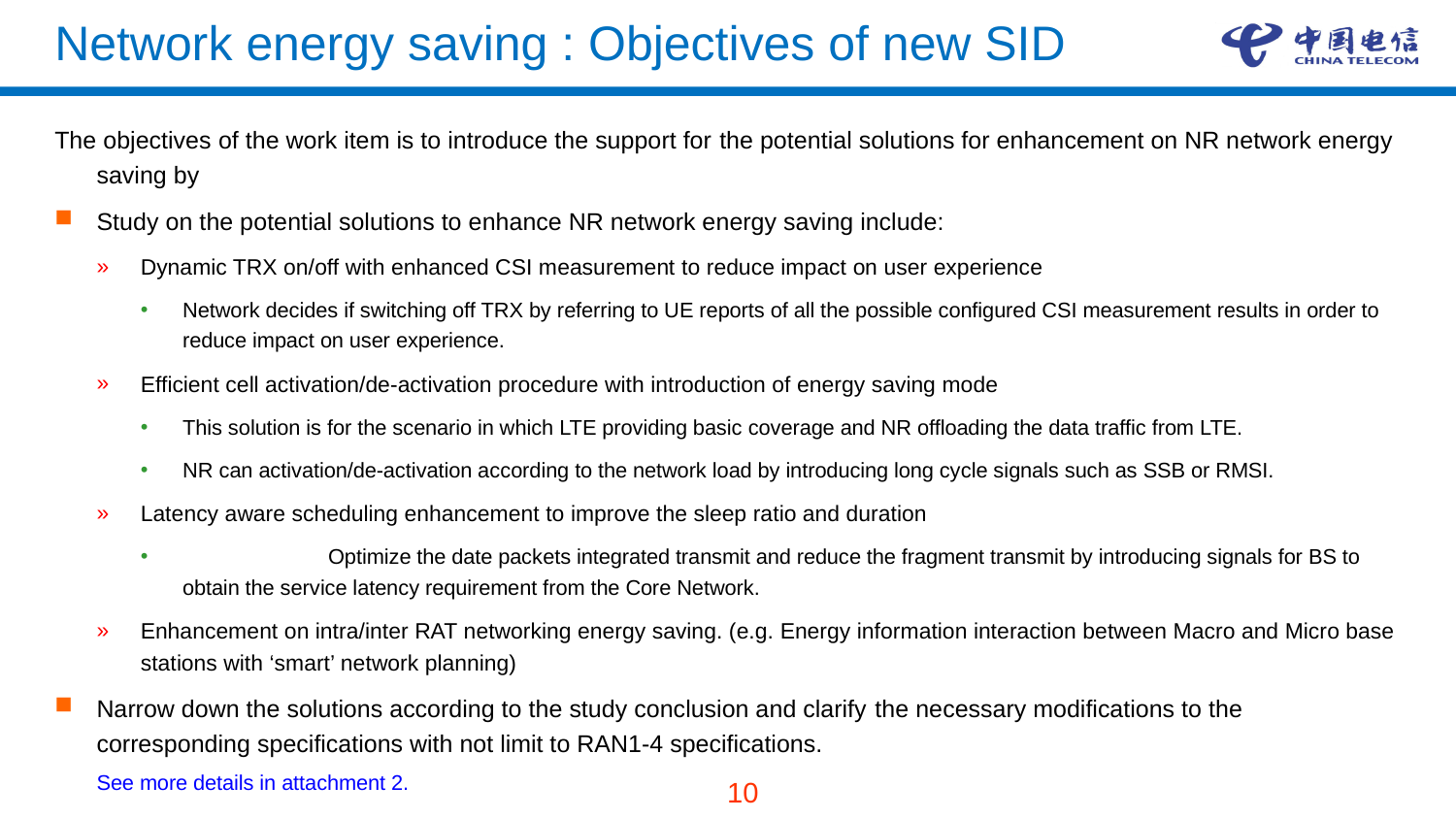

# Network energy saving : Objectives of new SID
The objectives of the work item is to introduce the support for the potential solutions for enhancement on NR network energy saving by
Study on the potential solutions to enhance NR network energy saving include:
Dynamic TRX on/off with enhanced CSI measurement to reduce impact on user experience
Network decides if switching off TRX by referring to UE reports of all the possible configured CSI measurement results in order to reduce impact on user experience.
Efficient cell activation/de-activation procedure with introduction of energy saving mode
This solution is for the scenario in which LTE providing basic coverage and NR offloading the data traffic from LTE.
NR can activation/de-activation according to the network load by introducing long cycle signals such as SSB or RMSI.
Latency aware scheduling enhancement to improve the sleep ratio and duration
	Optimize the date packets integrated transmit and reduce the fragment transmit by introducing signals for BS to obtain the service latency requirement from the Core Network.
Enhancement on intra/inter RAT networking energy saving. (e.g. Energy information interaction between Macro and Micro base stations with ‘smart’ network planning)
Narrow down the solutions according to the study conclusion and clarify the necessary modifications to the corresponding specifications with not limit to RAN1-4 specifications.
See more details in attachment 2.

10